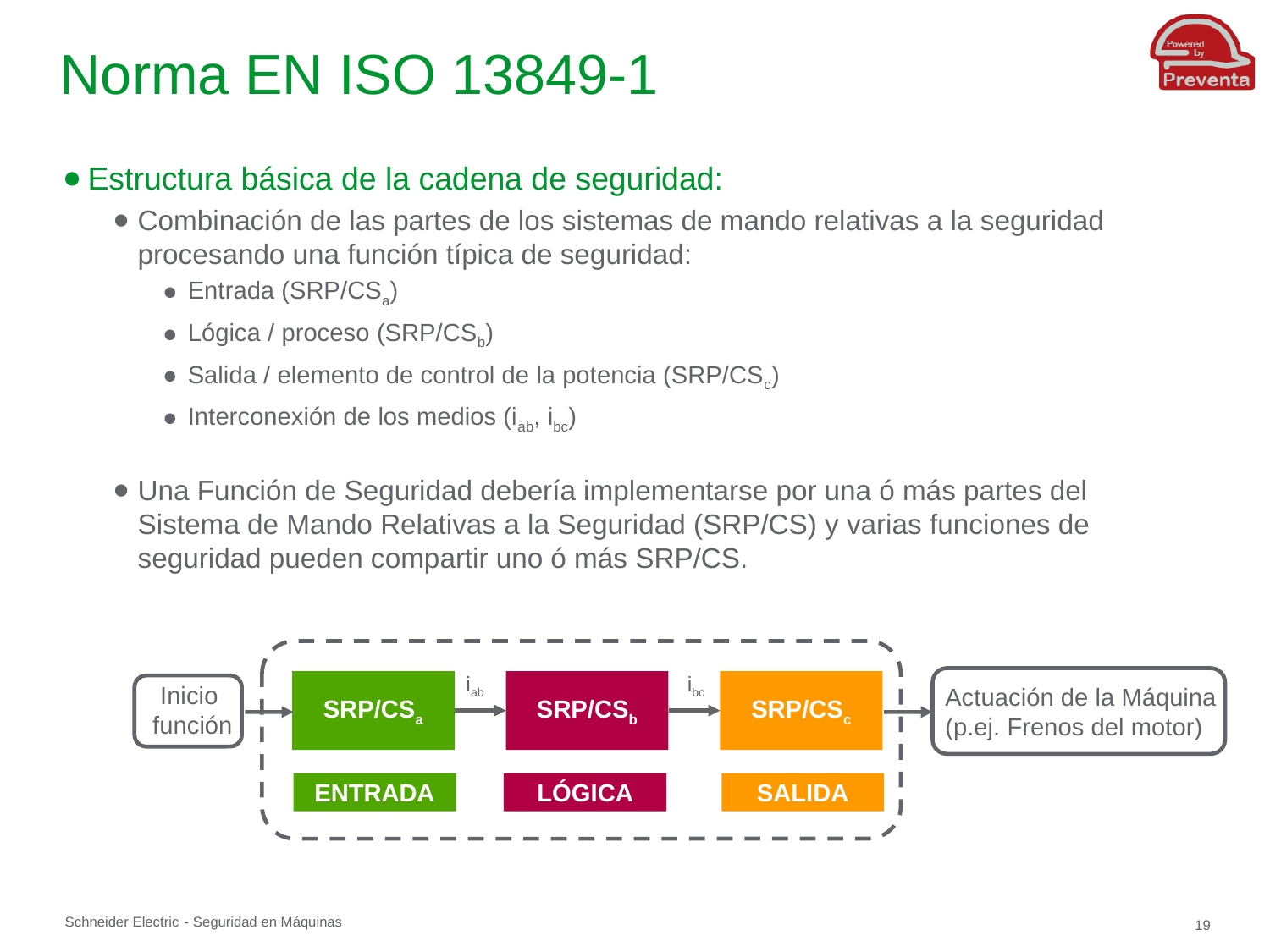

# Norma EN ISO 13849-1
Estructura básica de la cadena de seguridad:
Combinación de las partes de los sistemas de mando relativas a la seguridad procesando una función típica de seguridad:
Entrada (SRP/CSa)
Lógica / proceso (SRP/CSb)
Salida / elemento de control de la potencia (SRP/CSc)
Interconexión de los medios (iab, ibc)
Una Función de Seguridad debería implementarse por una ó más partes del Sistema de Mando Relativas a la Seguridad (SRP/CS) y varias funciones de seguridad pueden compartir uno ó más SRP/CS.

iab
ibc

SRP/CSa
SRP/CSb
SRP/CSc
Inicio
 función
Actuación de la Máquina
(p.ej. Frenos del motor)

ENTRADA
LÓGICA
SALIDA